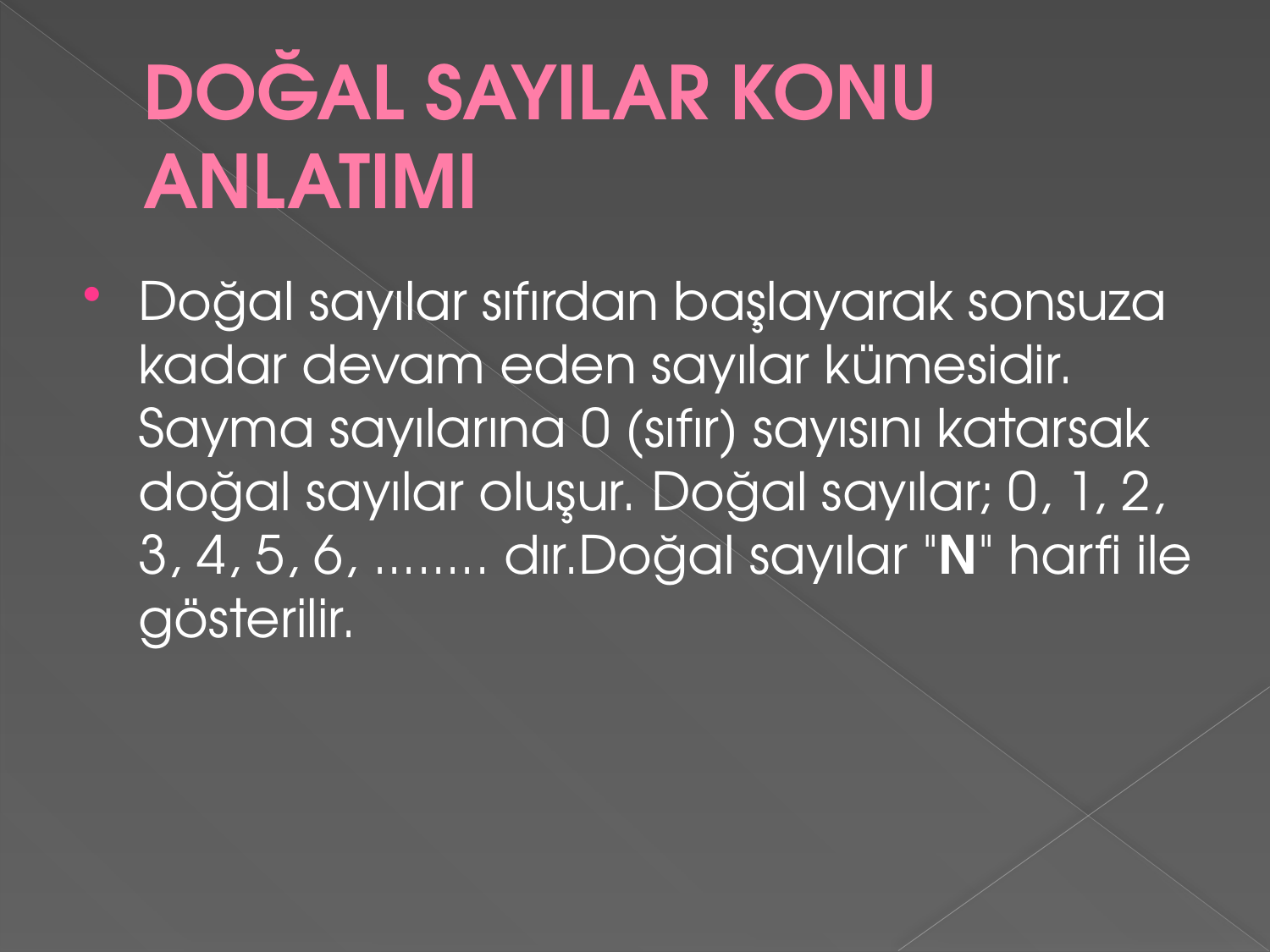

# DOĞAL SAYILAR KONU ANLATIMI
Doğal sayılar sıfırdan başlayarak sonsuza kadar devam eden sayılar kümesidir. Sayma sayılarına 0 (sıfır) sayısını katarsak doğal sayılar oluşur. Doğal sayılar; 0, 1, 2, 3, 4, 5, 6, ........ dır.Doğal sayılar "N" harfi ile gösterilir.